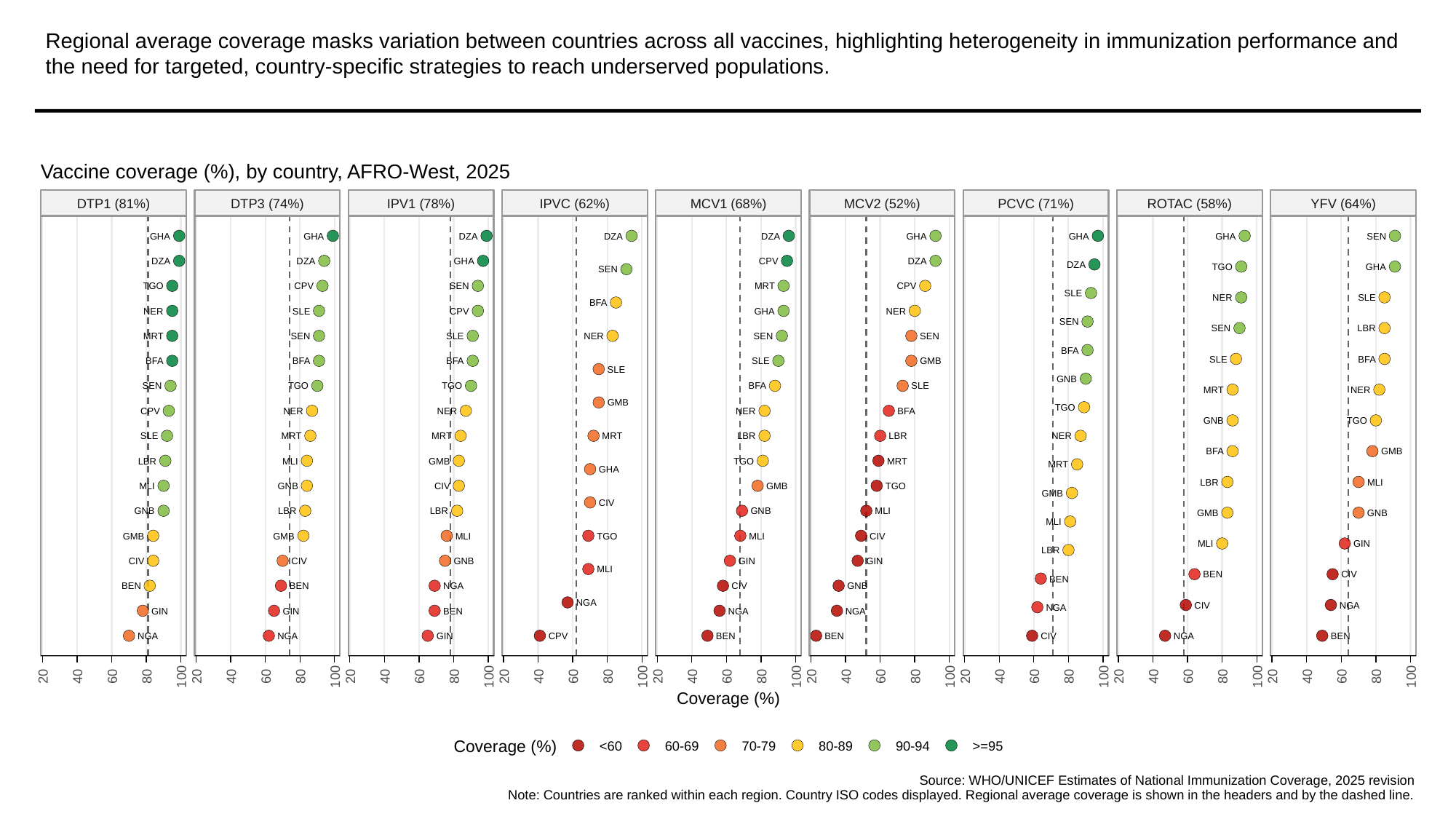

# Regional average coverage masks variation between countries across all vaccines, highlighting heterogeneity in immunization performance and the need for targeted, country-specific strategies to reach underserved populations.

Vaccine coverage (%), by country, AFRO-West, 2025

DTP1 (81%)
DTP3 (74%)
IPV1 (78%)
IPVC (62%)
MCV1 (68%)
MCV2 (52%)
PCVC (71%)
ROTAC (58%)
YFV (64%)

GHA
GHA
DZA
DZA
DZA
GHA
GHA
GHA
SEN

DZA
DZA
GHA
CPV
DZA

DZA
TGO
GHA

SEN

TGO
CPV
SEN
MRT
CPV

SLE

NER
SLE

BFA

NER
SLE
CPV
GHA
NER

SEN

SEN
LBR

MRT
SEN
SLE
NER
SEN
SEN

BFA

SLE
BFA
BFA
BFA
BFA
SLE
GMB

SLE

GNB

SEN
TGO
TGO
BFA
SLE

MRT
NER

GMB

TGO

CPV
NER
NER
NER
BFA

GNB
TGO

SLE
MRT
MRT
MRT
LBR
LBR
NER

BFA
GMB

LBR
MLI
GMB
TGO
MRT

MRT

GHA

LBR
MLI

MLI
GNB
CIV
GMB
TGO

GMB

CIV

GNB
LBR
LBR
GNB
MLI
GMB
GNB

MLI

GMB
GMB
MLI
TGO
MLI
CIV

MLI
GIN

LBR

CIV
CIV
GNB
GIN
GIN

MLI

BEN
CIV

BEN

BEN
BEN
NGA
CIV
GNB

NGA

CIV
NGA
NGA

GIN
GIN
BEN
NGA
NGA

NGA
NGA
GIN
CPV
BEN
BEN
CIV
NGA
BEN

20
40
60
80
100
20
40
60
80
100
20
40
60
80
100
20
40
60
80
100
20
40
60
80
100
20
40
60
80
100
20
40
60
80
100
20
40
60
80
100
20
40
60
80
100
Coverage (%)
Coverage (%)

<60
60-69
70-79
80-89
90-94
>=95
Source: WHO/UNICEF Estimates of National Immunization Coverage, 2025 revision
Note: Countries are ranked within each region. Country ISO codes displayed. Regional average coverage is shown in the headers and by the dashed line.